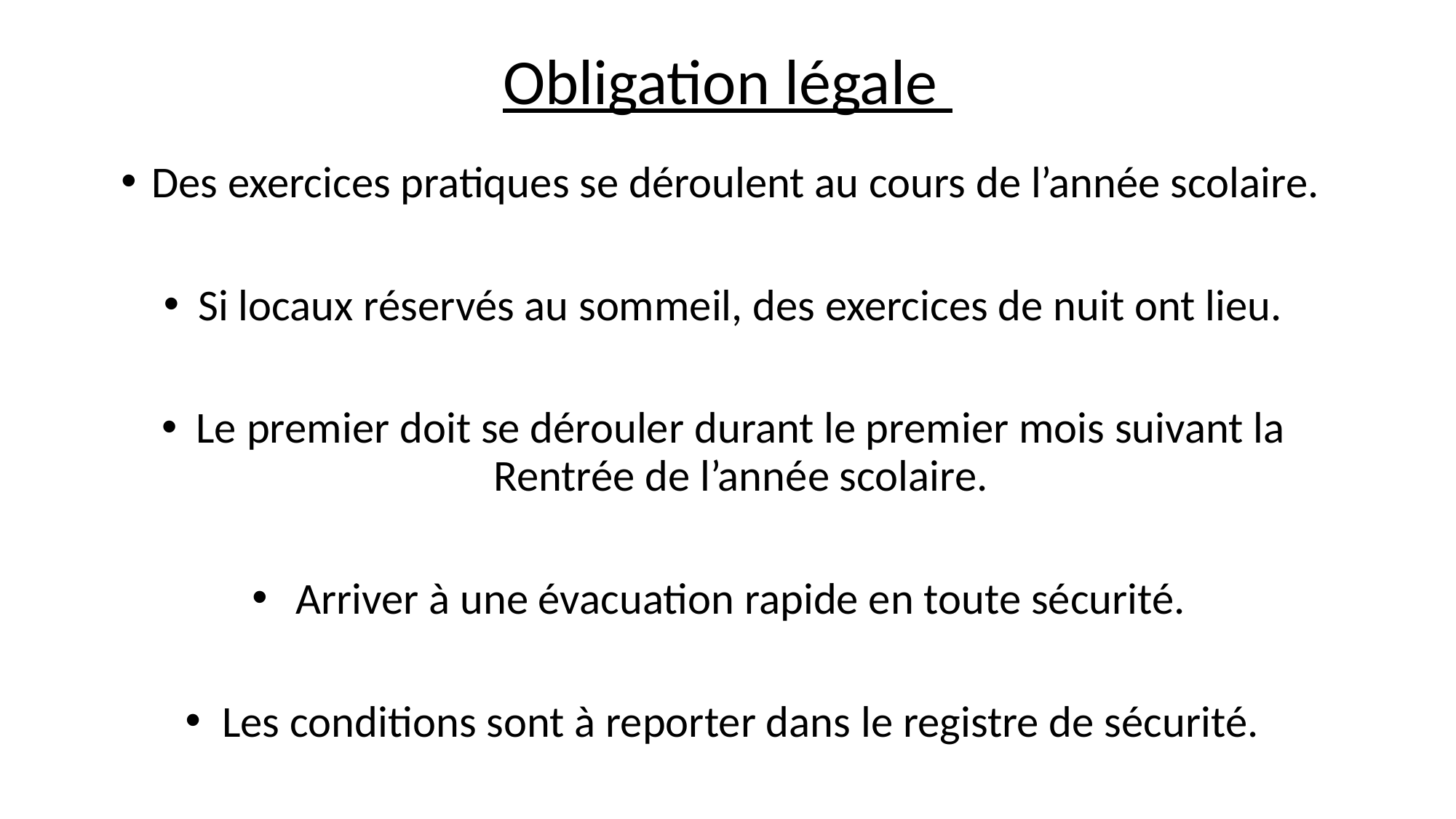

# Obligation légale
Des exercices pratiques se déroulent au cours de l’année scolaire.

Si locaux réservés au sommeil, des exercices de nuit ont lieu.

Le premier doit se dérouler durant le premier mois suivant la Rentrée de l’année scolaire.

Arriver à une évacuation rapide en toute sécurité.

Les conditions sont à reporter dans le registre de sécurité.